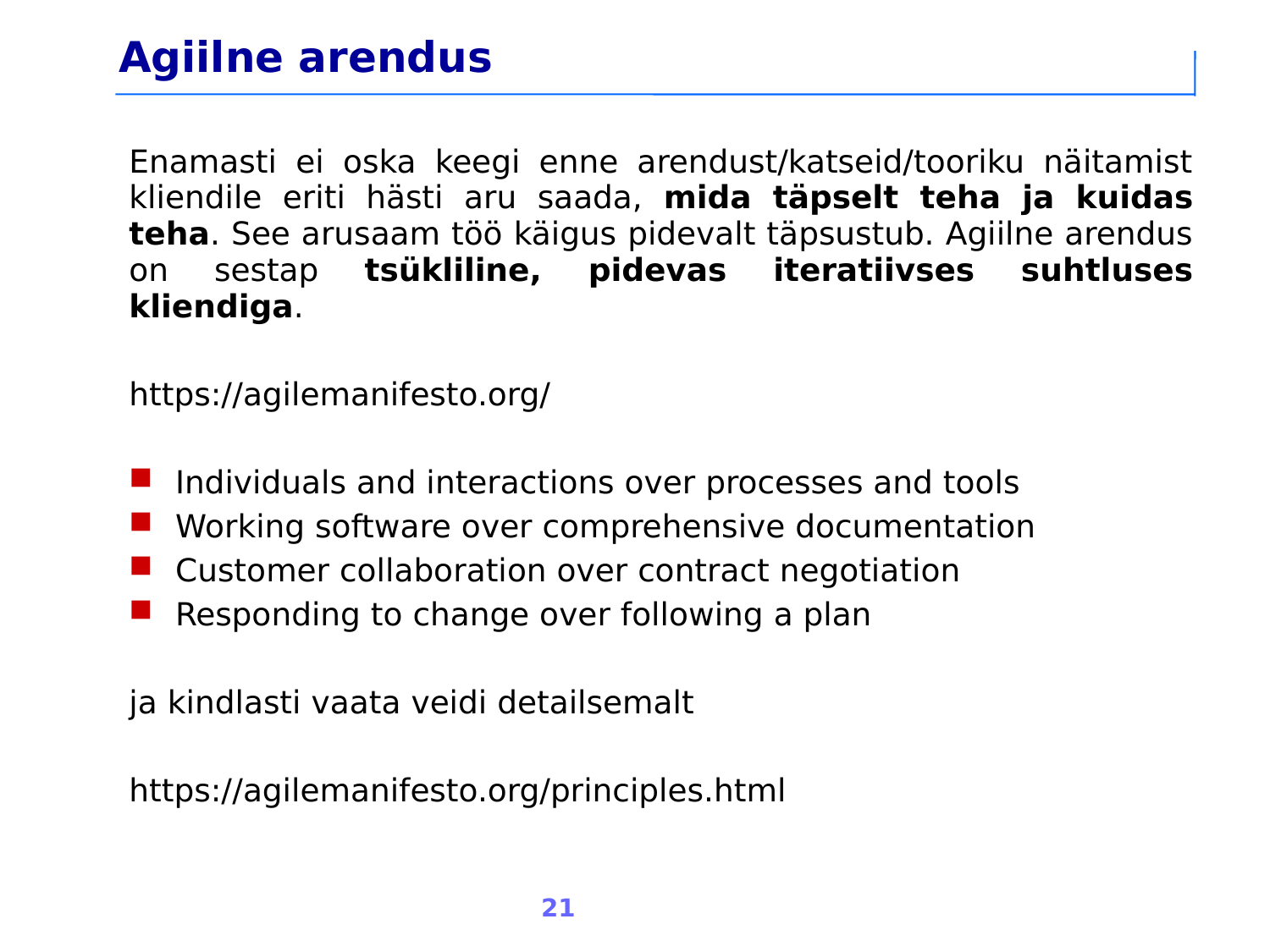

Agiilne arendus

Enamasti ei oska keegi enne arendust/katseid/tooriku näitamist kliendile eriti hästi aru saada, mida täpselt teha ja kuidas teha. See arusaam töö käigus pidevalt täpsustub. Agiilne arendus on sestap tsükliline, pidevas iteratiivses suhtluses kliendiga.

https://agilemanifesto.org/

Individuals and interactions over processes and tools
Working software over comprehensive documentation
Customer collaboration over contract negotiation
Responding to change over following a plan

ja kindlasti vaata veidi detailsemalt

https://agilemanifesto.org/principles.html